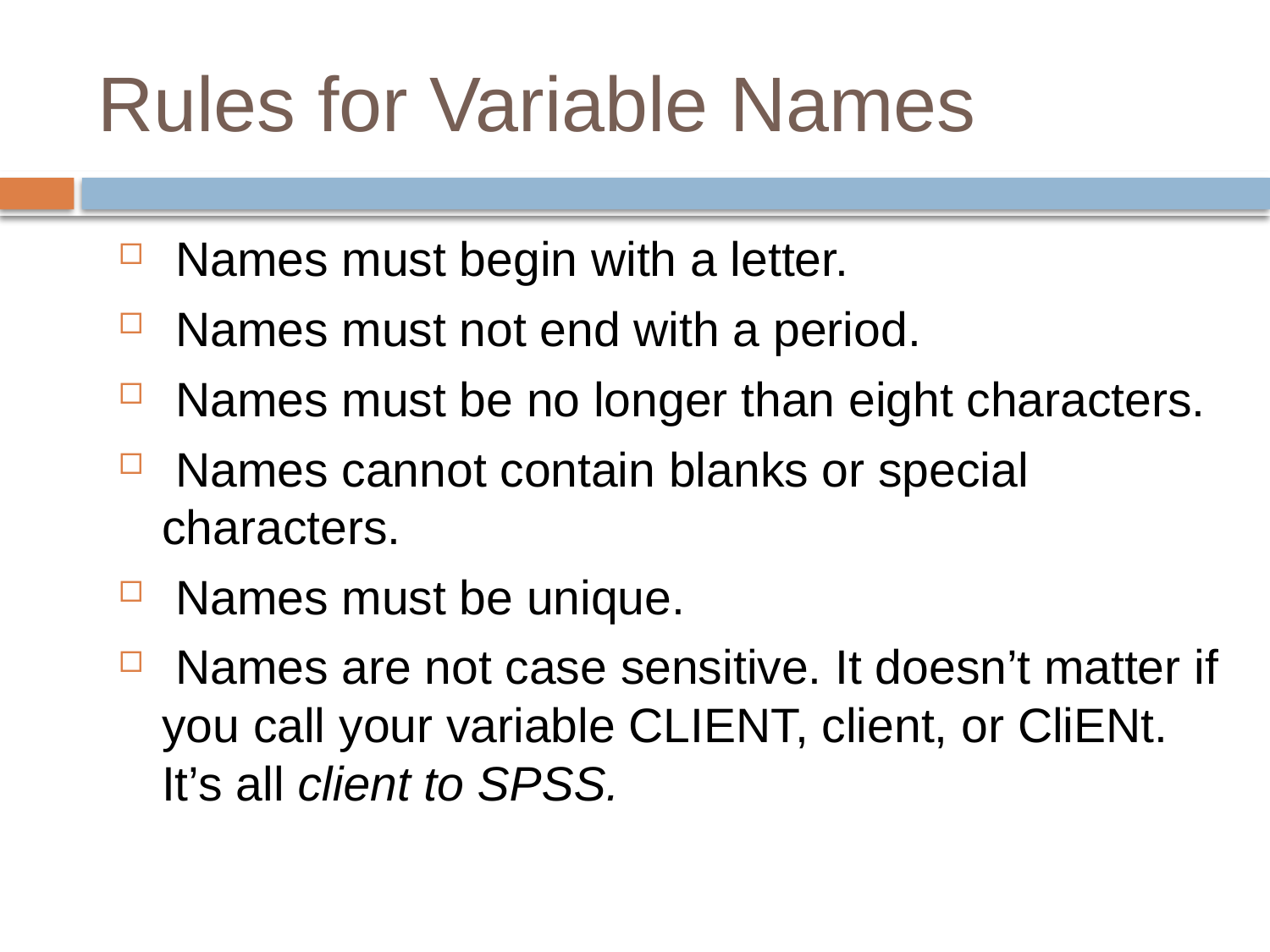

# Rules for Variable Names
 Names must begin with a letter.
 Names must not end with a period.
 Names must be no longer than eight characters.
 Names cannot contain blanks or special characters.
 Names must be unique.
 Names are not case sensitive. It doesn’t matter if you call your variable CLIENT, client, or CliENt. It’s all client to SPSS.